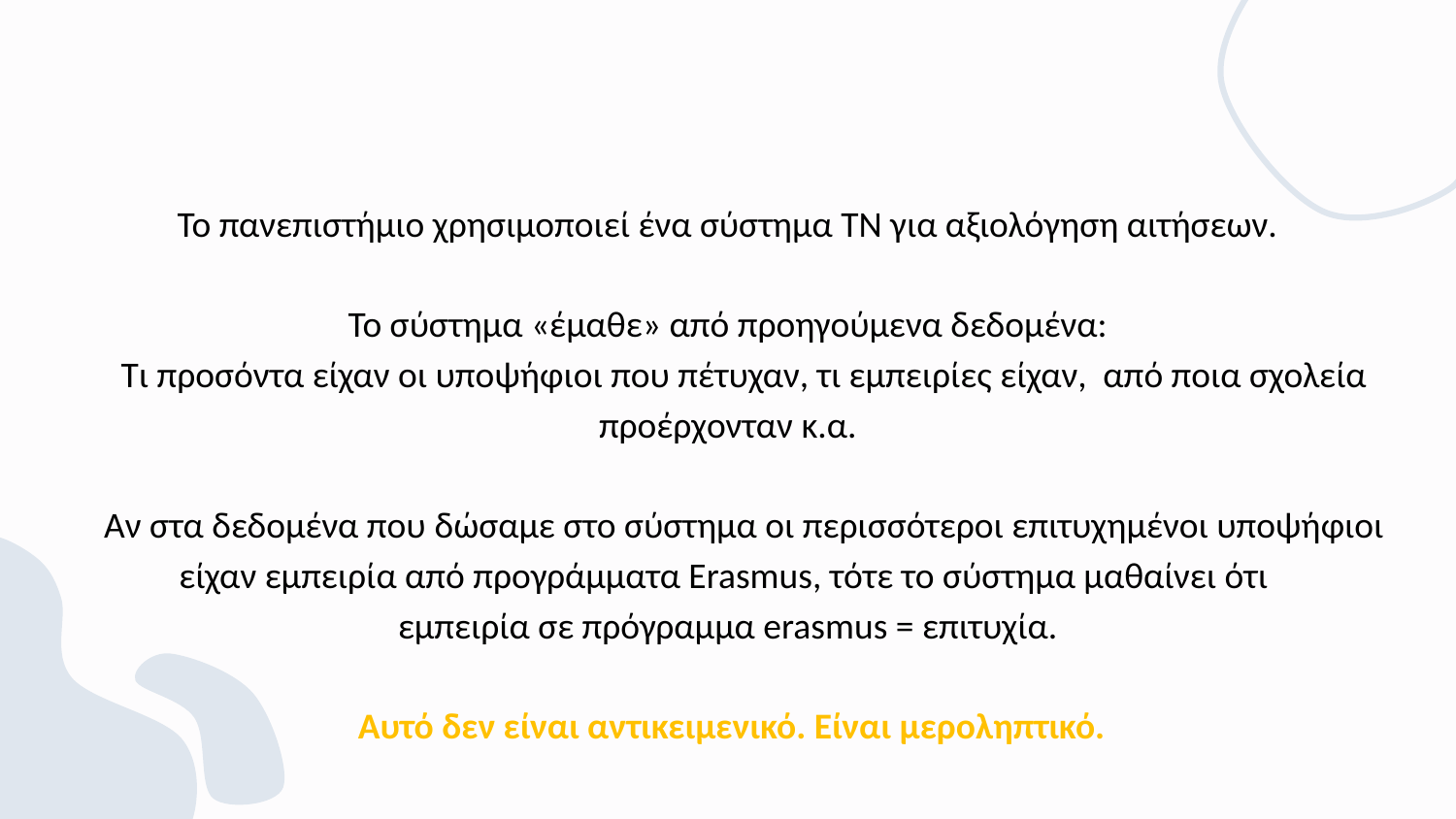

# Το πανεπιστήμιο χρησιμοποιεί ένα σύστημα ΤΝ για αξιολόγηση αιτήσεων. Το σύστημα «έμαθε» από προηγούμενα δεδομένα: Τι προσόντα είχαν οι υποψήφιοι που πέτυχαν, τι εμπειρίες είχαν,  από ποια σχολεία προέρχονταν κ.α. Αν στα δεδομένα που δώσαμε στο σύστημα οι περισσότεροι επιτυχημένοι υποψήφιοι είχαν εμπειρία από προγράμματα Erasmus, τότε το σύστημα μαθαίνει ότι εμπειρία σε πρόγραμμα erasmus = επιτυχία. Αυτό δεν είναι αντικειμενικό. Είναι μεροληπτικό.